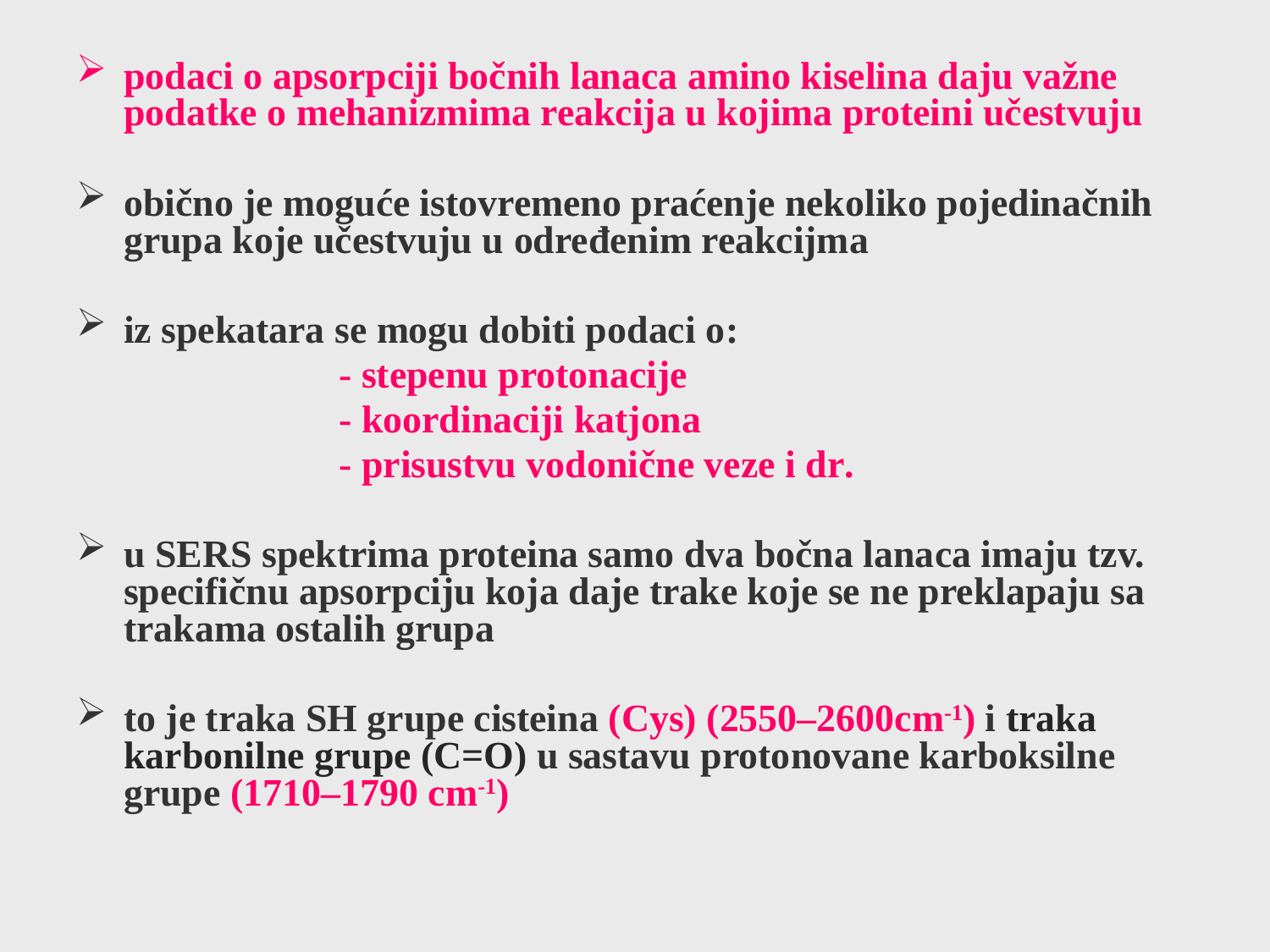

podaci o apsorpciji bočnih lanaca amino kiselina daju važne   podatke o mehanizmima reakcija u kojima proteini učestvuju

obično je moguće istovremeno praćenje nekoliko pojedinačnih grupa koje učestvuju u određenim reakcijma

iz spekatara se mogu dobiti podaci o:
                           - stepenu protonacije
                           - koordinaciji katjona
                           - prisustvu vodonične veze i dr.

u SERS spektrima proteina samo dva bočna lanaca imaju tzv.  specifičnu apsorpciju koja daje trake koje se ne preklapaju sa trakama ostalih grupa

to je traka SH grupe cisteina (Cys) (2550–2600cm-1) i traka karbonilne grupe (C=O) u sastavu protonovane karboksilne grupe (1710–1790 cm-1)